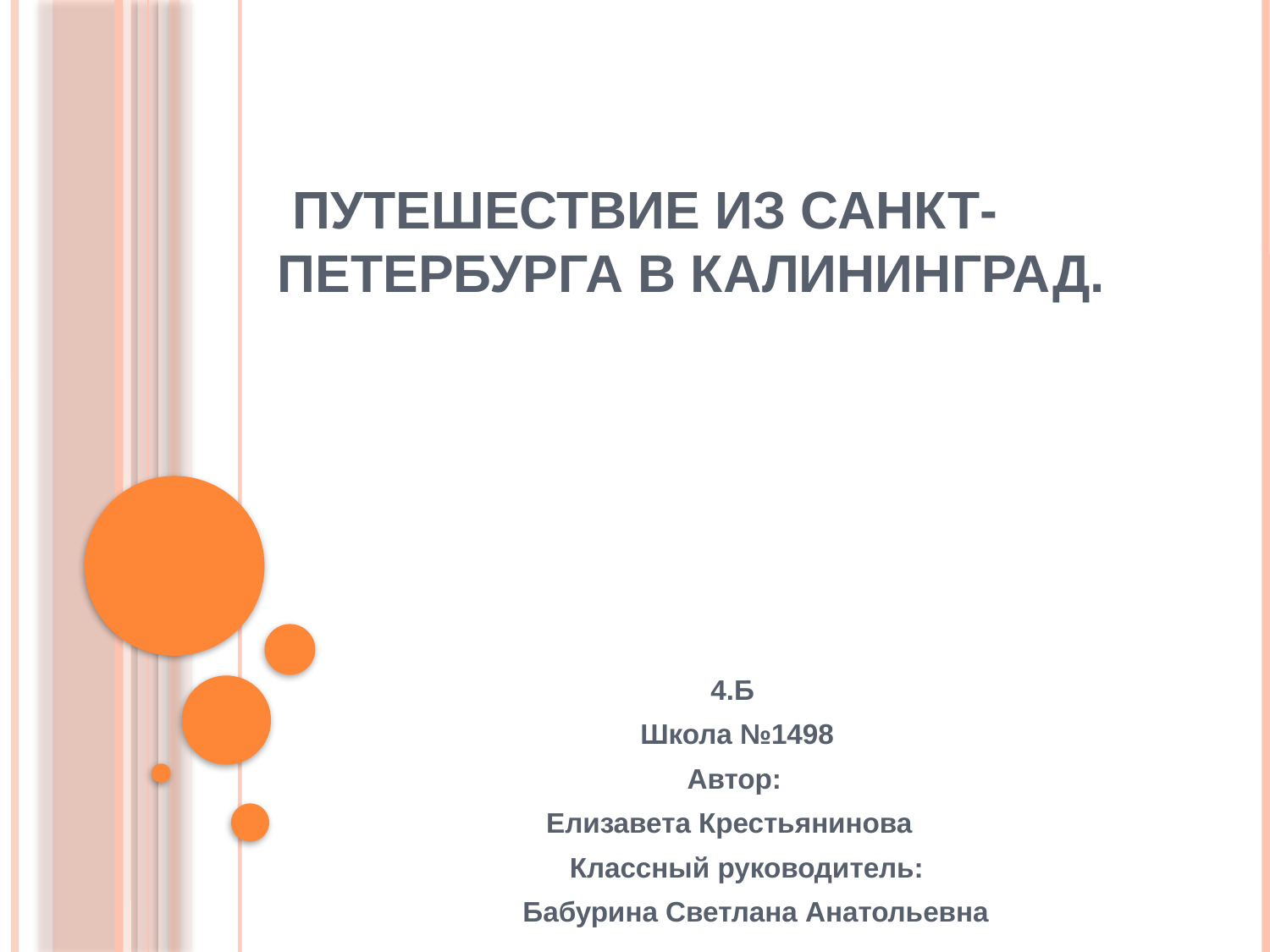

# Путешествие из Санкт-Петербурга в Калининград.
                                        4.Б
                               Школа №1498
                                     Автор:
                   Елизавета Крестьянинова
                      Классный руководитель:
                Бабурина Светлана Анатольевна